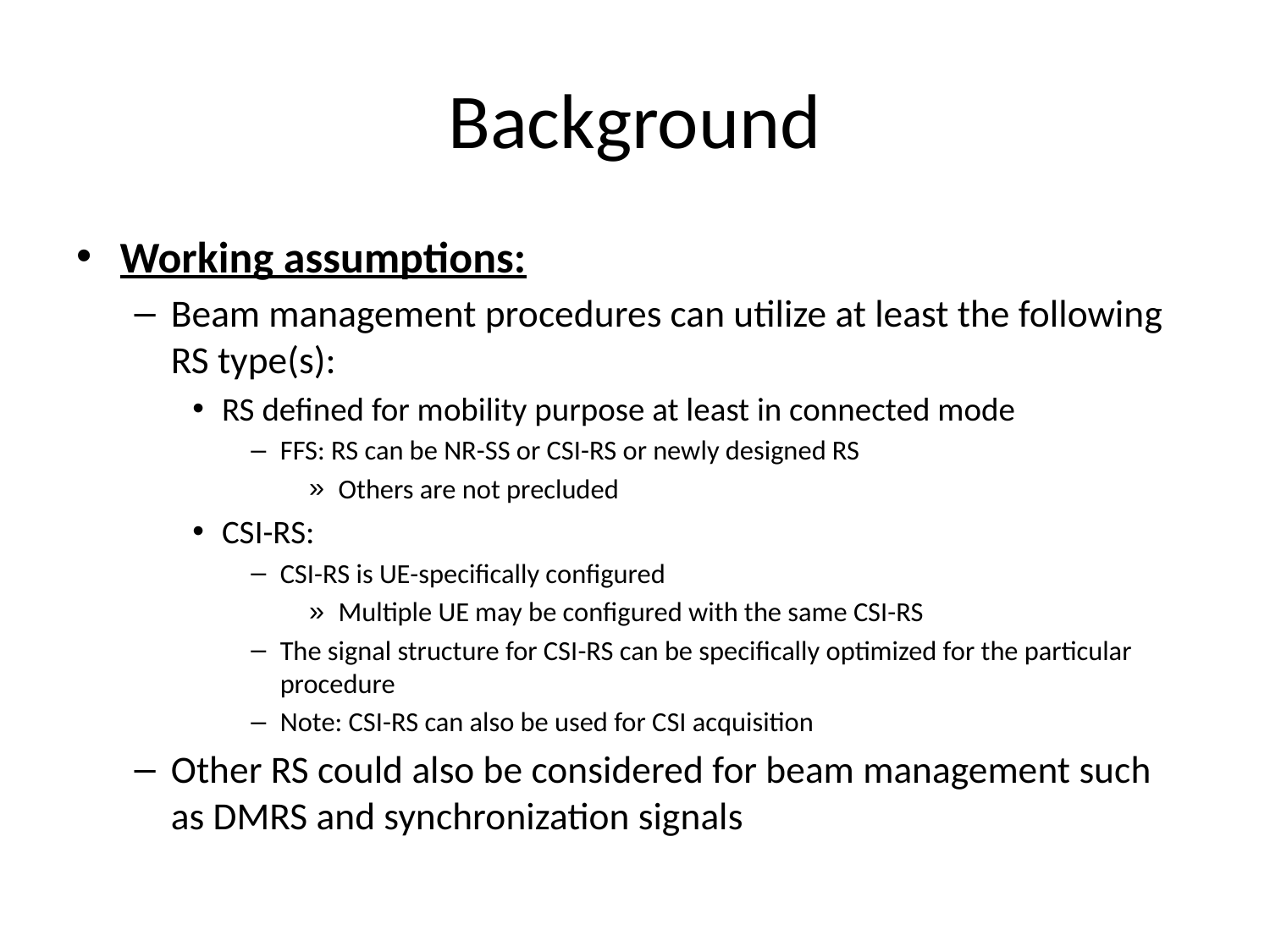

# Background
Working assumptions:
Beam management procedures can utilize at least the following RS type(s):
RS defined for mobility purpose at least in connected mode
FFS: RS can be NR-SS or CSI-RS or newly designed RS
Others are not precluded
CSI-RS:
CSI-RS is UE-specifically configured
Multiple UE may be configured with the same CSI-RS
The signal structure for CSI-RS can be specifically optimized for the particular procedure
Note: CSI-RS can also be used for CSI acquisition
Other RS could also be considered for beam management such as DMRS and synchronization signals